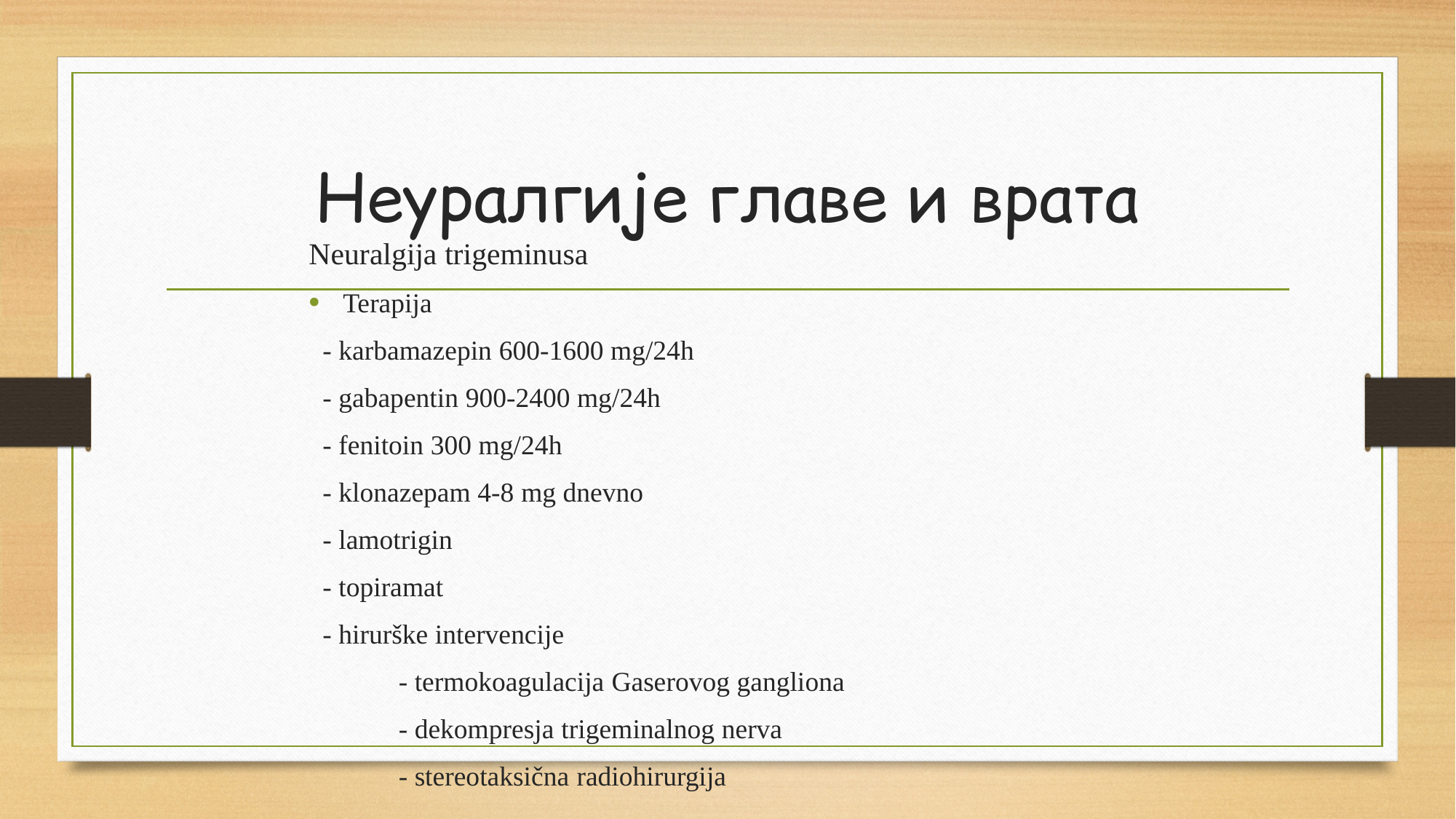

# Неуралгије главе и врата
Neuralgija trigeminusa
Terapija
  - karbamazepin 600-1600 mg/24h
  - gabapentin 900-2400 mg/24h
  - fenitoin 300 mg/24h
  - klonazepam 4-8 mg dnevno
  - lamotrigin
  - topiramat
  - hirurške intervencije
             - termokoagulacija Gaserovog gangliona
             - dekompresja trigeminalnog nerva
             - stereotaksična radiohirurgija